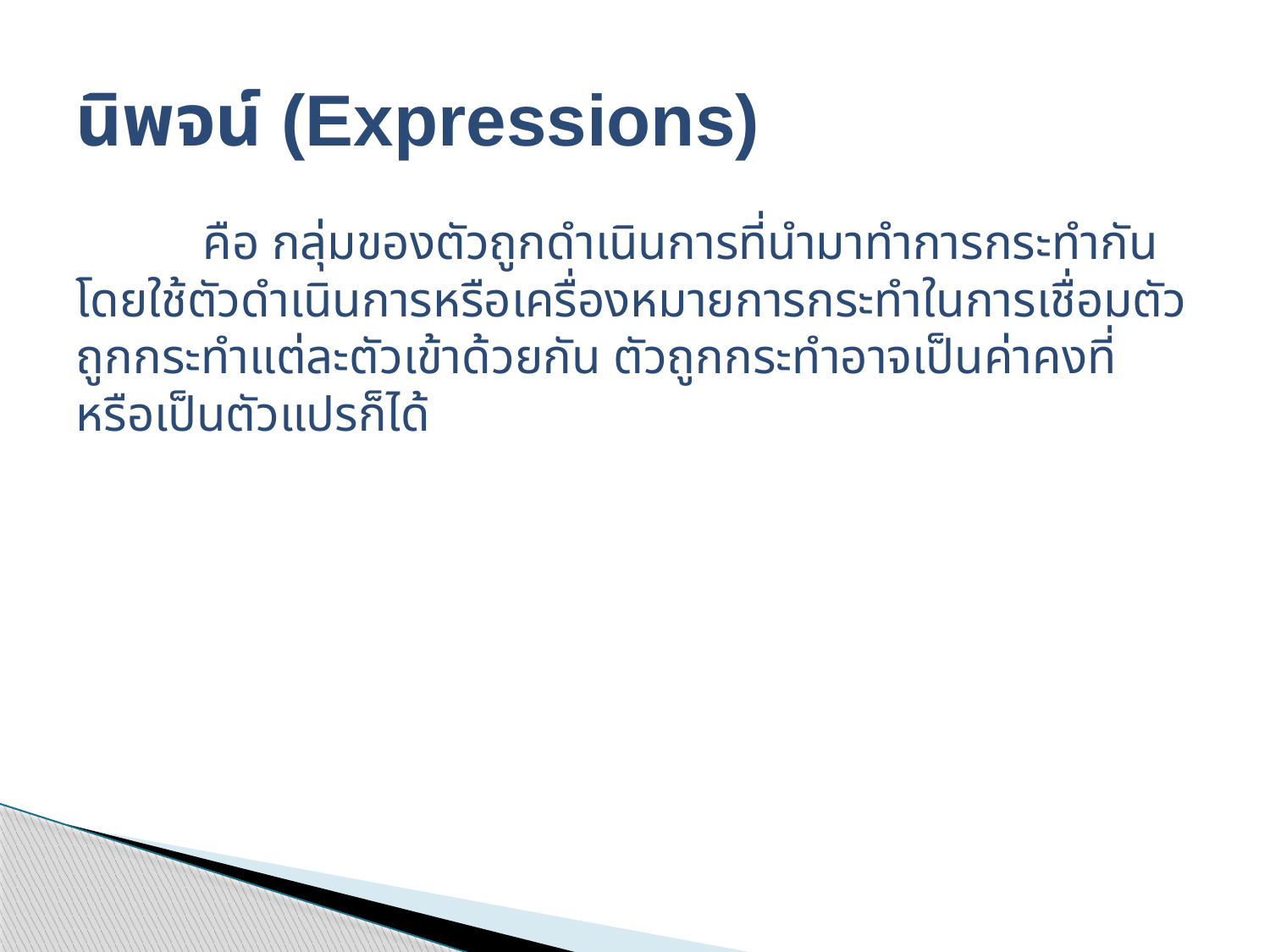

# นิพจน์ (Expressions)
	คือ กลุ่มของตัวถูกดำเนินการที่นำมาทำการกระทำกัน โดยใช้ตัวดำเนินการหรือเครื่องหมายการกระทำในการเชื่อมตัวถูกกระทำแต่ละตัวเข้าด้วยกัน ตัวถูกกระทำอาจเป็นค่าคงที่หรือเป็นตัวแปรก็ได้